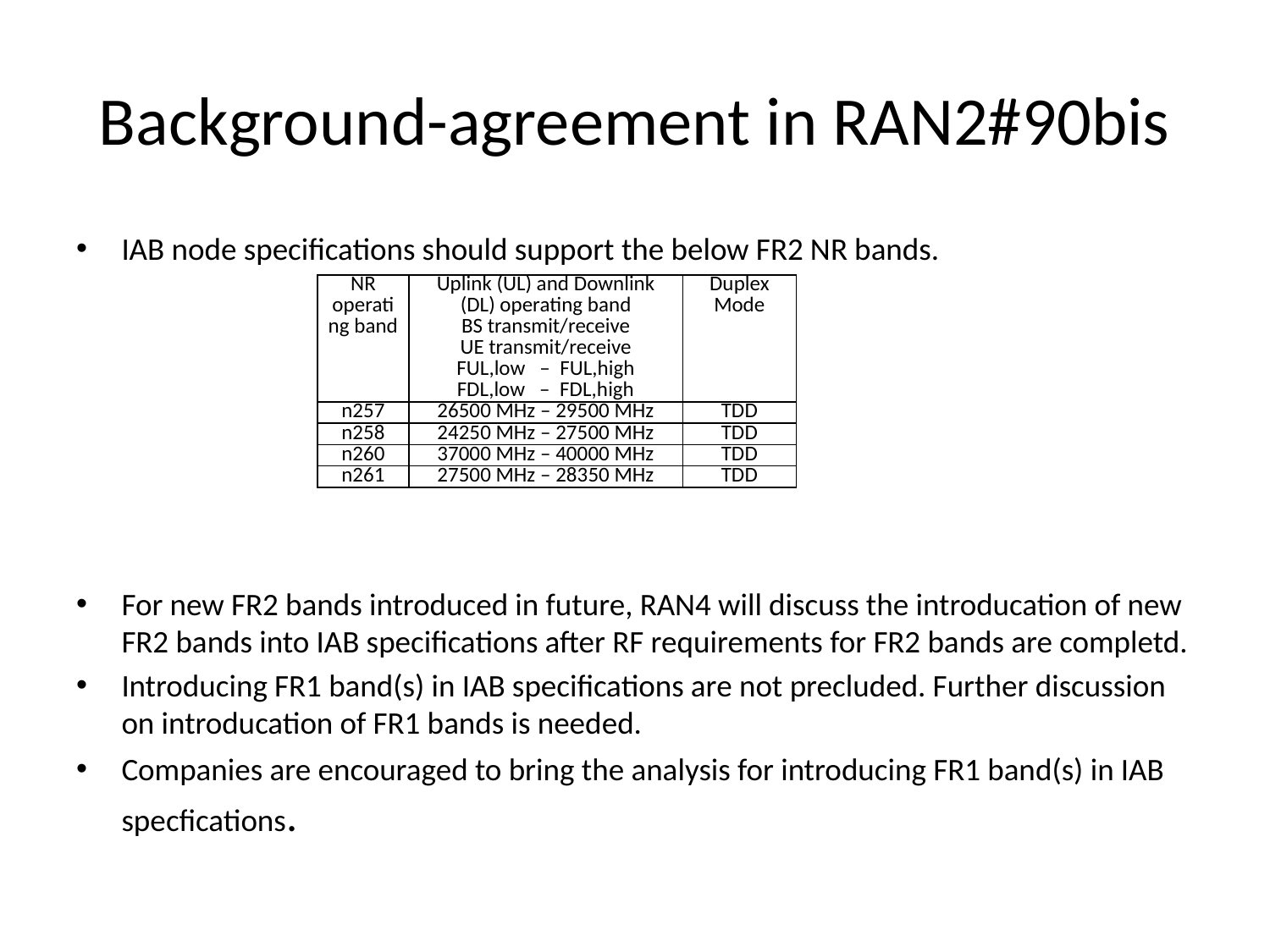

# Background-agreement in RAN2#90bis
IAB node specifications should support the below FR2 NR bands.

For new FR2 bands introduced in future, RAN4 will discuss the introducation of new FR2 bands into IAB specifications after RF requirements for FR2 bands are completd.
Introducing FR1 band(s) in IAB specifications are not precluded. Further discussion on introducation of FR1 bands is needed.
Companies are encouraged to bring the analysis for introducing FR1 band(s) in IAB specfications.

| NR operating band | Uplink (UL) and Downlink (DL) operating band BS transmit/receive UE transmit/receive FUL,low – FUL,high FDL,low – FDL,high | Duplex Mode |
| --- | --- | --- |
| n257 | 26500 MHz – 29500 MHz | TDD |
| n258 | 24250 MHz – 27500 MHz | TDD |
| n260 | 37000 MHz – 40000 MHz | TDD |
| n261 | 27500 MHz – 28350 MHz | TDD |